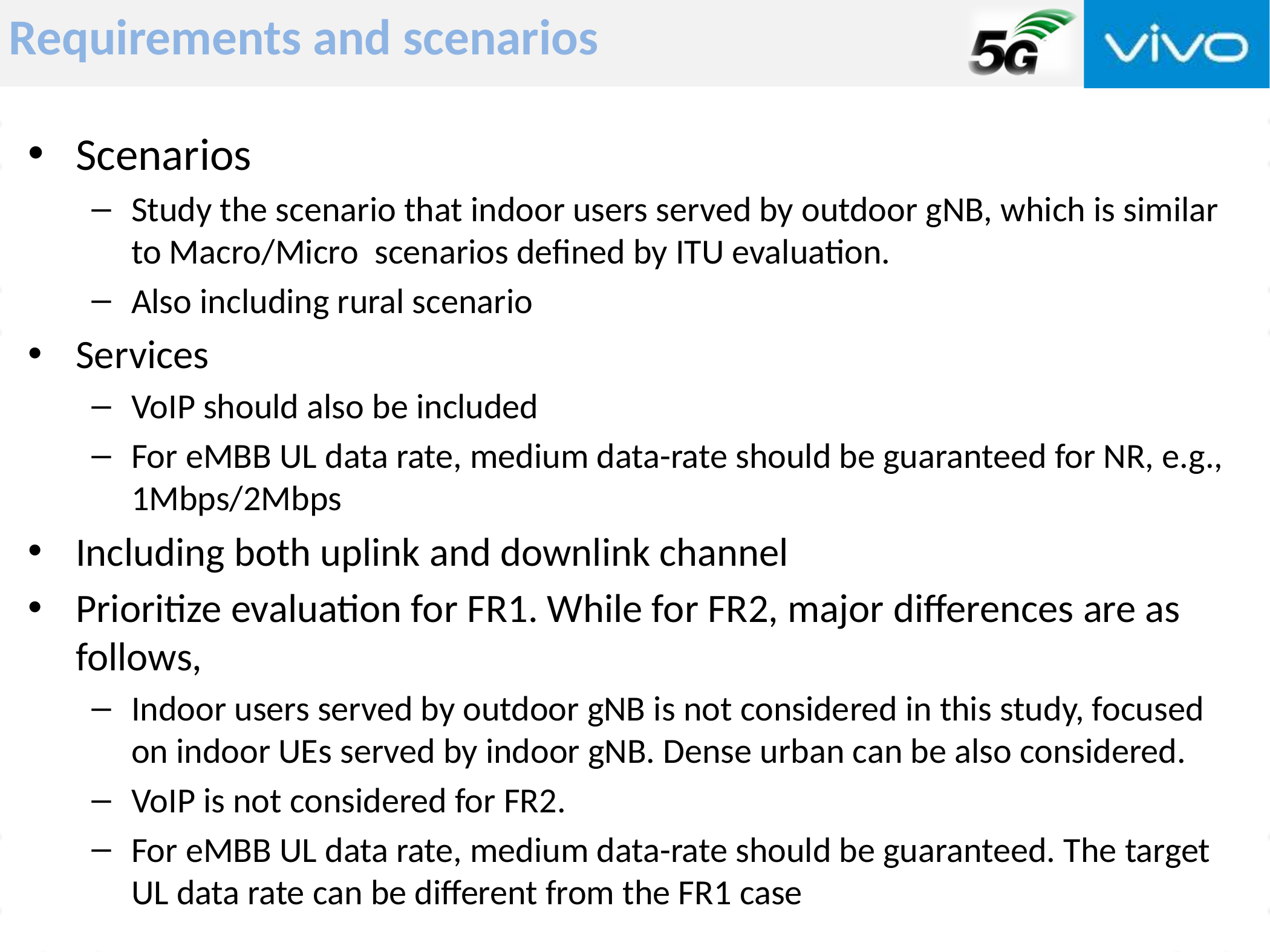

# Requirements and scenarios
Scenarios
Study the scenario that indoor users served by outdoor gNB, which is similar to Macro/Micro  scenarios defined by ITU evaluation.
Also including rural scenario
Services
VoIP should also be included
For eMBB UL data rate, medium data-rate should be guaranteed for NR, e.g., 1Mbps/2Mbps
Including both uplink and downlink channel
Prioritize evaluation for FR1. While for FR2, major differences are as follows,
Indoor users served by outdoor gNB is not considered in this study, focused on indoor UEs served by indoor gNB. Dense urban can be also considered.
VoIP is not considered for FR2.
For eMBB UL data rate, medium data-rate should be guaranteed. The target UL data rate can be different from the FR1 case